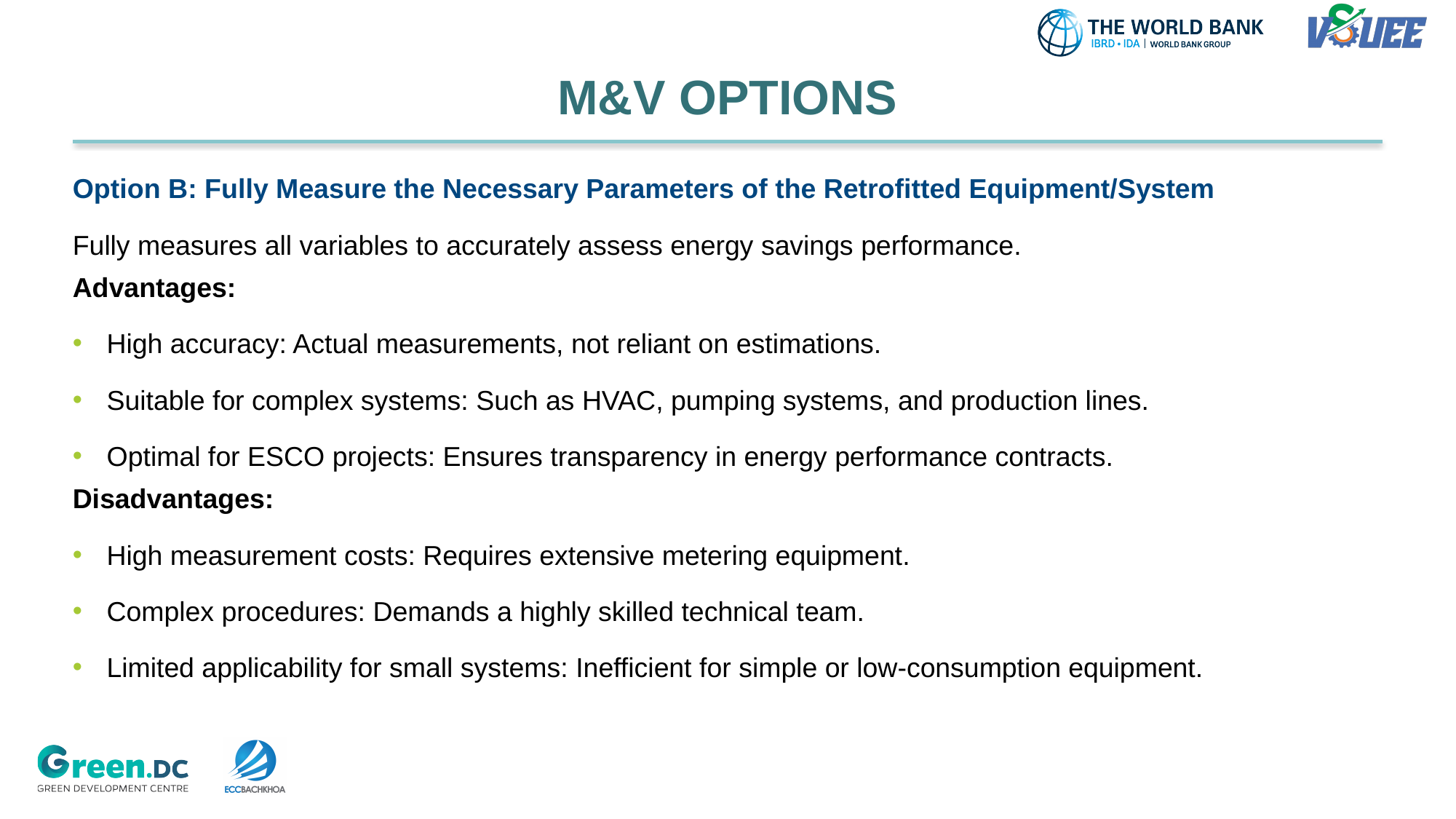

# M&V OPTIONS
Option B: Fully Measure the Necessary Parameters of the Retrofitted Equipment/System
Fully measures all variables to accurately assess energy savings performance.
Advantages:
High accuracy: Actual measurements, not reliant on estimations.
Suitable for complex systems: Such as HVAC, pumping systems, and production lines.
Optimal for ESCO projects: Ensures transparency in energy performance contracts.
Disadvantages:
High measurement costs: Requires extensive metering equipment.
Complex procedures: Demands a highly skilled technical team.
Limited applicability for small systems: Inefficient for simple or low-consumption equipment.